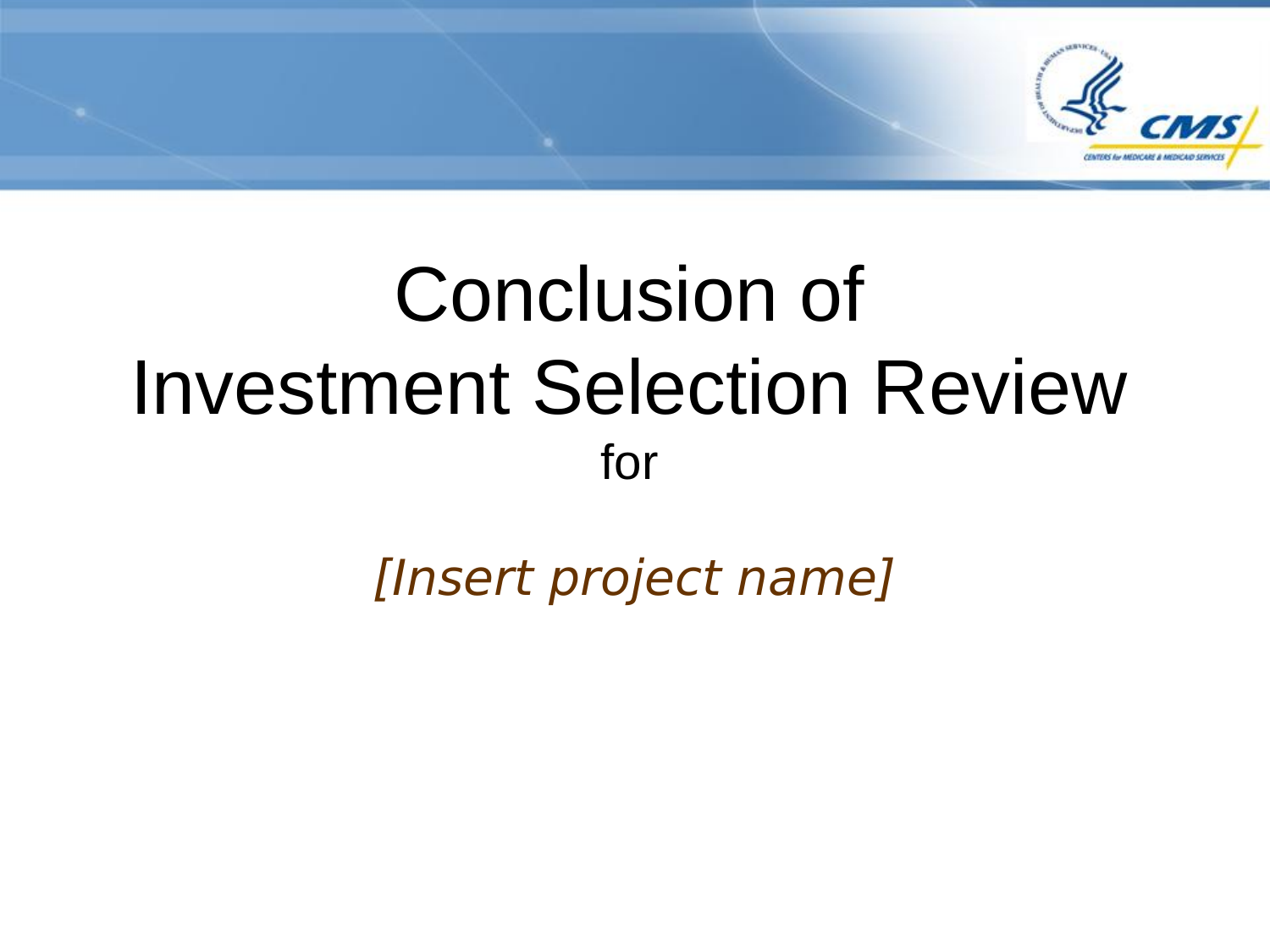

# Conclusion of Investment Selection Review for
[Insert project name]